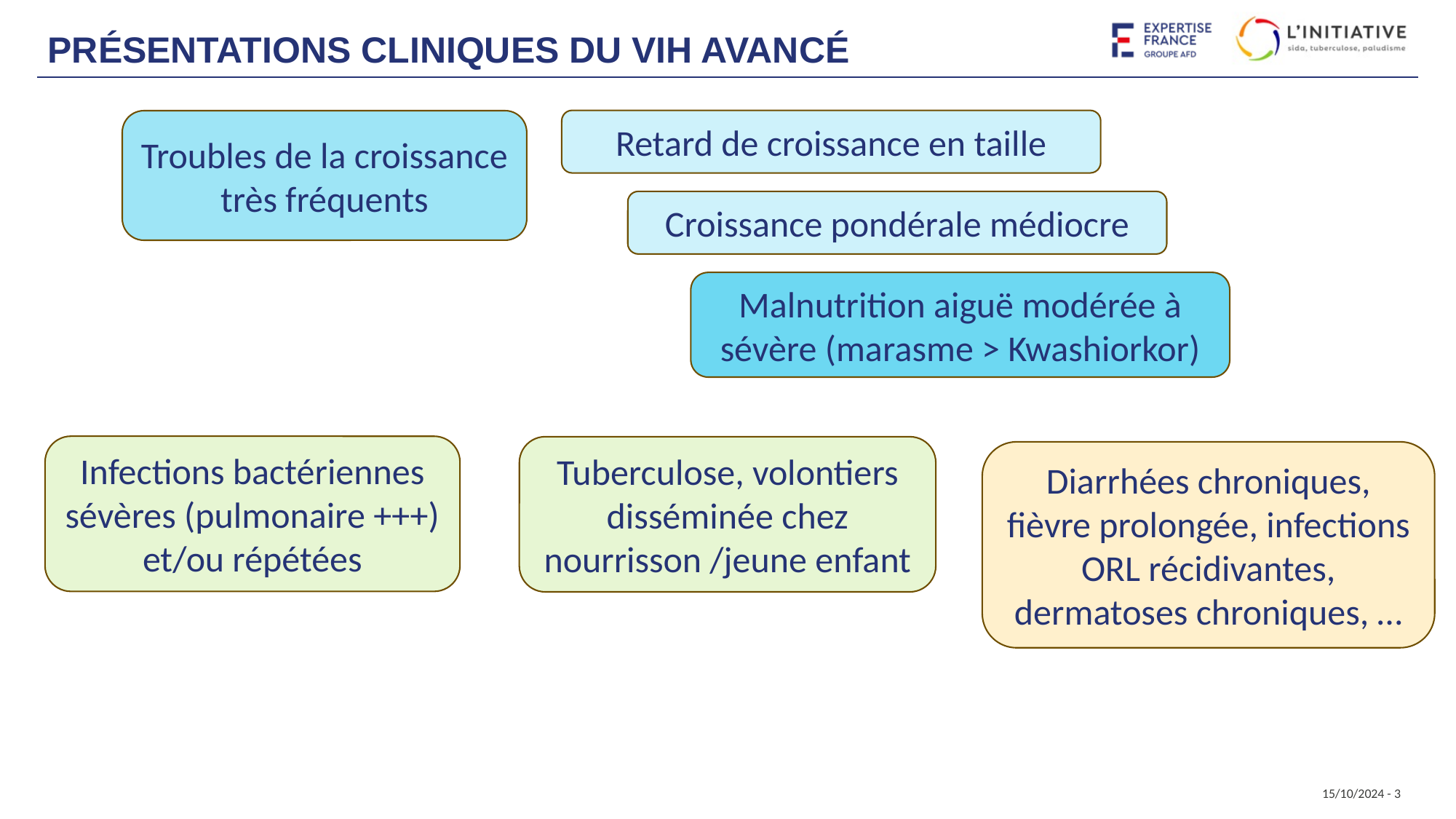

# Présentations cliniques du VIH avancé
Retard de croissance en taille
Troubles de la croissance très fréquents
Croissance pondérale médiocre
Malnutrition aiguë modérée à sévère (marasme > Kwashiorkor)
Infections bactériennes sévères (pulmonaire +++) et/ou répétées
Tuberculose, volontiers disséminée chez nourrisson /jeune enfant
Diarrhées chroniques, fièvre prolongée, infections ORL récidivantes, dermatoses chroniques, …
15/10/2024 - 3